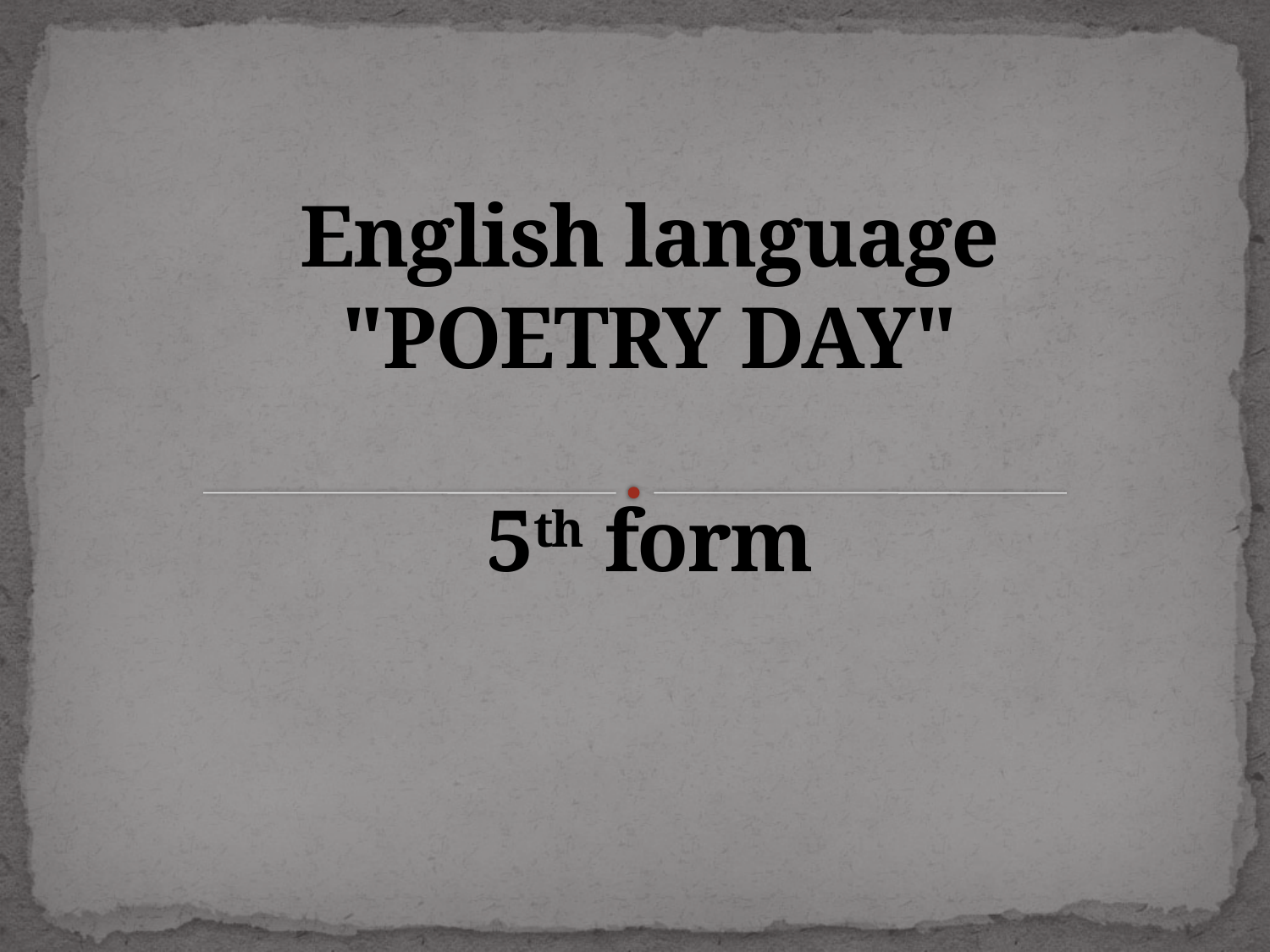

# English language "POETRY DAY" 5th form